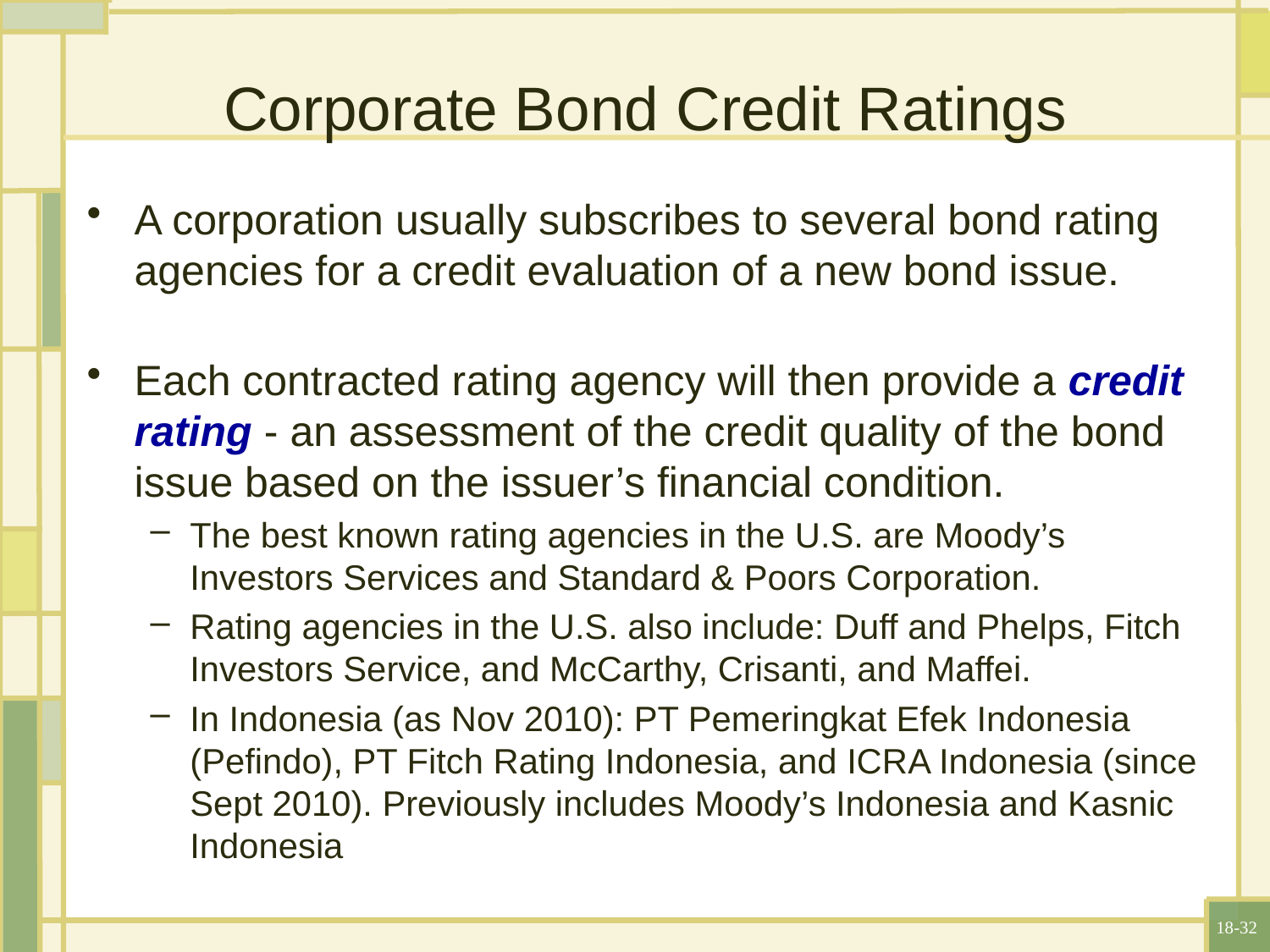

Corporate Bond Credit Ratings

A corporation usually subscribes to several bond rating agencies for a credit evaluation of a new bond issue.
Each contracted rating agency will then provide a credit rating - an assessment of the credit quality of the bond issue based on the issuer’s financial condition.
The best known rating agencies in the U.S. are Moody’s Investors Services and Standard & Poors Corporation.
Rating agencies in the U.S. also include: Duff and Phelps, Fitch Investors Service, and McCarthy, Crisanti, and Maffei.
In Indonesia (as Nov 2010): PT Pemeringkat Efek Indonesia (Pefindo), PT Fitch Rating Indonesia, and ICRA Indonesia (since Sept 2010). Previously includes Moody’s Indonesia and Kasnic Indonesia